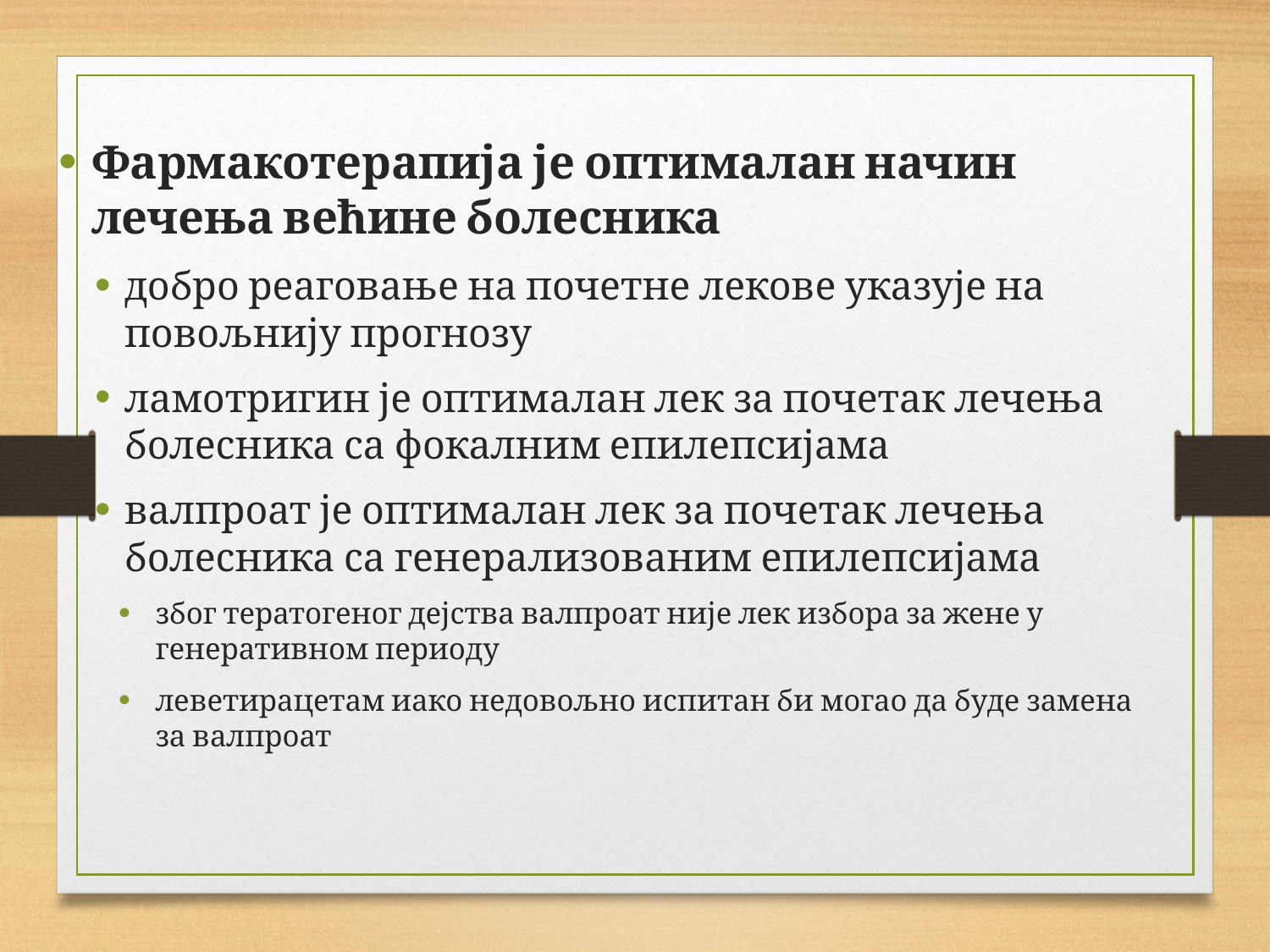

Фармакотерапија је оптималан начин лечења већине болесника
добро реаговање на почетне лекове указује на повољнију прогнозу
ламотригин је оптималан лек за почетак лечења болесника са фокалним епилепсијама
валпроат је оптималан лек за почетак лечења болесника са генерализованим епилепсијама
због тератогеног дејства валпроат није лек избора за жене у генеративном периоду
леветирацетам иако недовољно испитан би могао да буде замена за валпроат